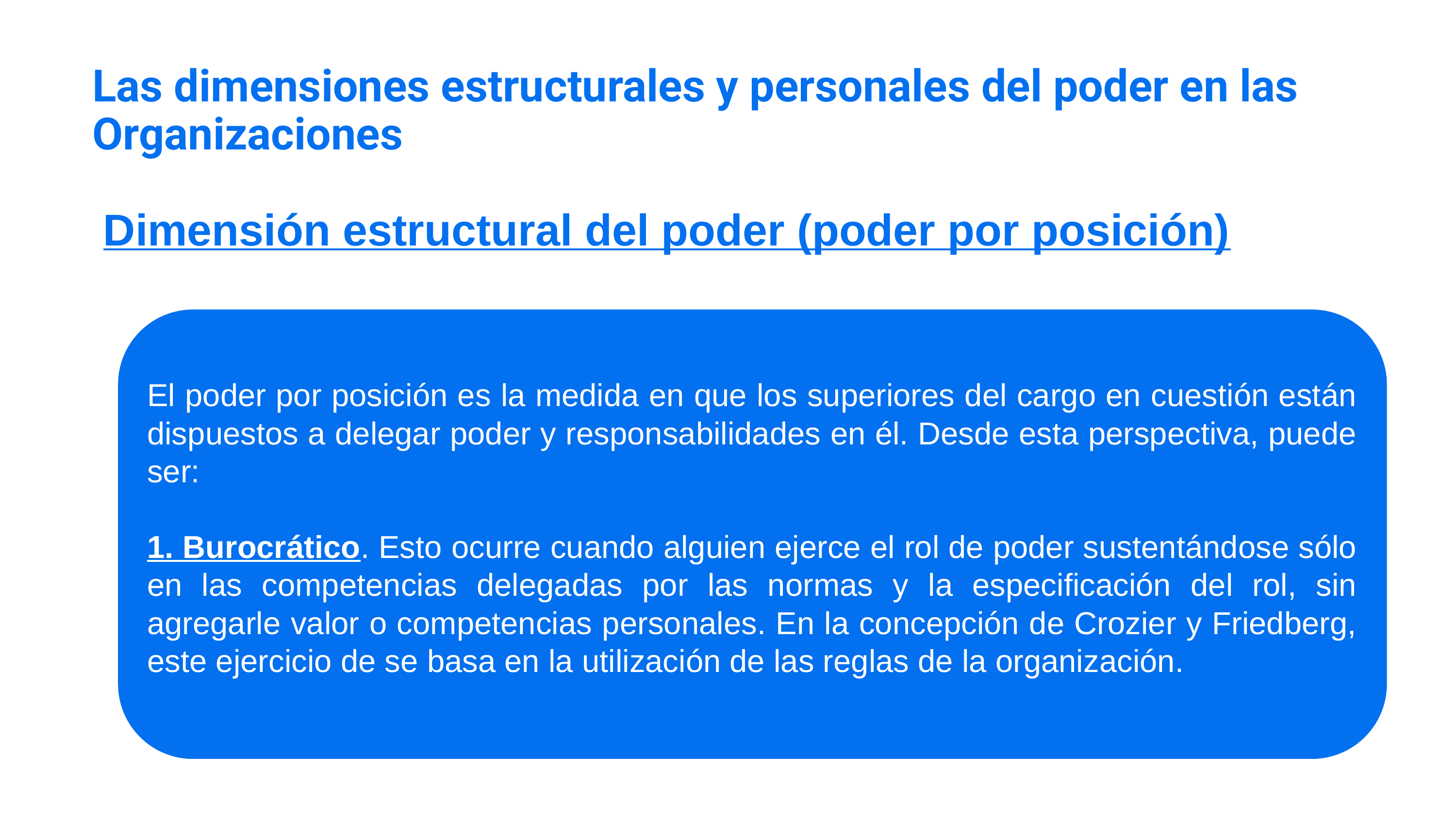

Las dimensiones estructurales y personales del poder en las
Organizaciones

 Dimensión estructural del poder (poder por posición)

El poder por posición es la medida en que los superiores del cargo en cuestión están dispuestos a delegar poder y responsabilidades en él. Desde esta perspectiva, puede ser:

1. Burocrático. Esto ocurre cuando alguien ejerce el rol de poder sustentándose sólo en las competencias delegadas por las normas y la especificación del rol, sin agregarle valor o competencias personales. En la concepción de Crozier y Friedberg, este ejercicio de se basa en la utilización de las reglas de la organización.